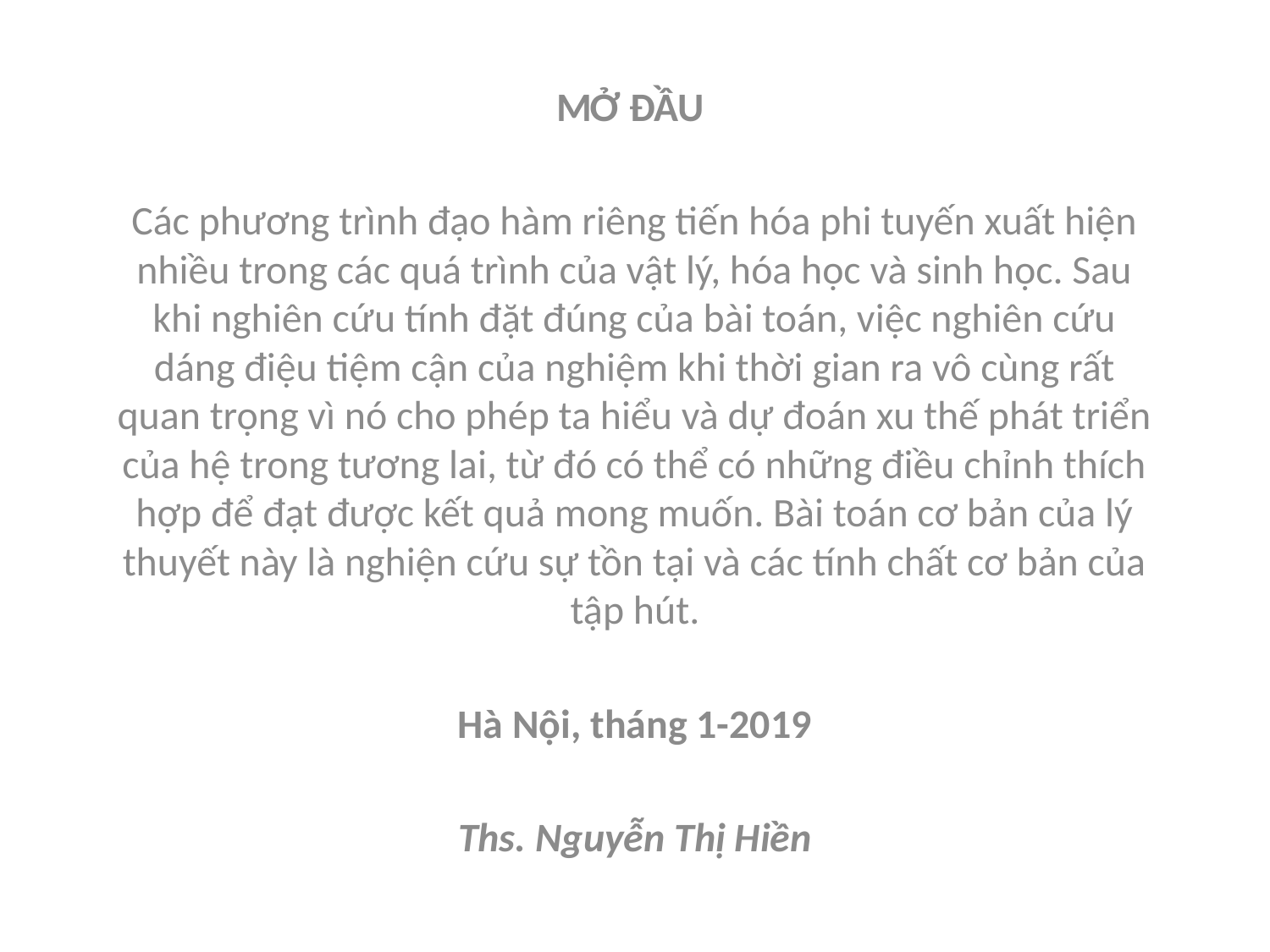

MỞ ĐẦU

Các phương trình đạo hàm riêng tiến hóa phi tuyến xuất hiện nhiều trong các quá trình của vật lý, hóa học và sinh học. Sau khi nghiên cứu tính đặt đúng của bài toán, việc nghiên cứu dáng điệu tiệm cận của nghiệm khi thời gian ra vô cùng rất quan trọng vì nó cho phép ta hiểu và dự đoán xu thế phát triển của hệ trong tương lai, từ đó có thể có những điều chỉnh thích hợp để đạt được kết quả mong muốn. Bài toán cơ bản của lý thuyết này là nghiện cứu sự tồn tại và các tính chất cơ bản của tập hút.

Hà Nội, tháng 1-2019

Ths. Nguyễn Thị Hiền

#